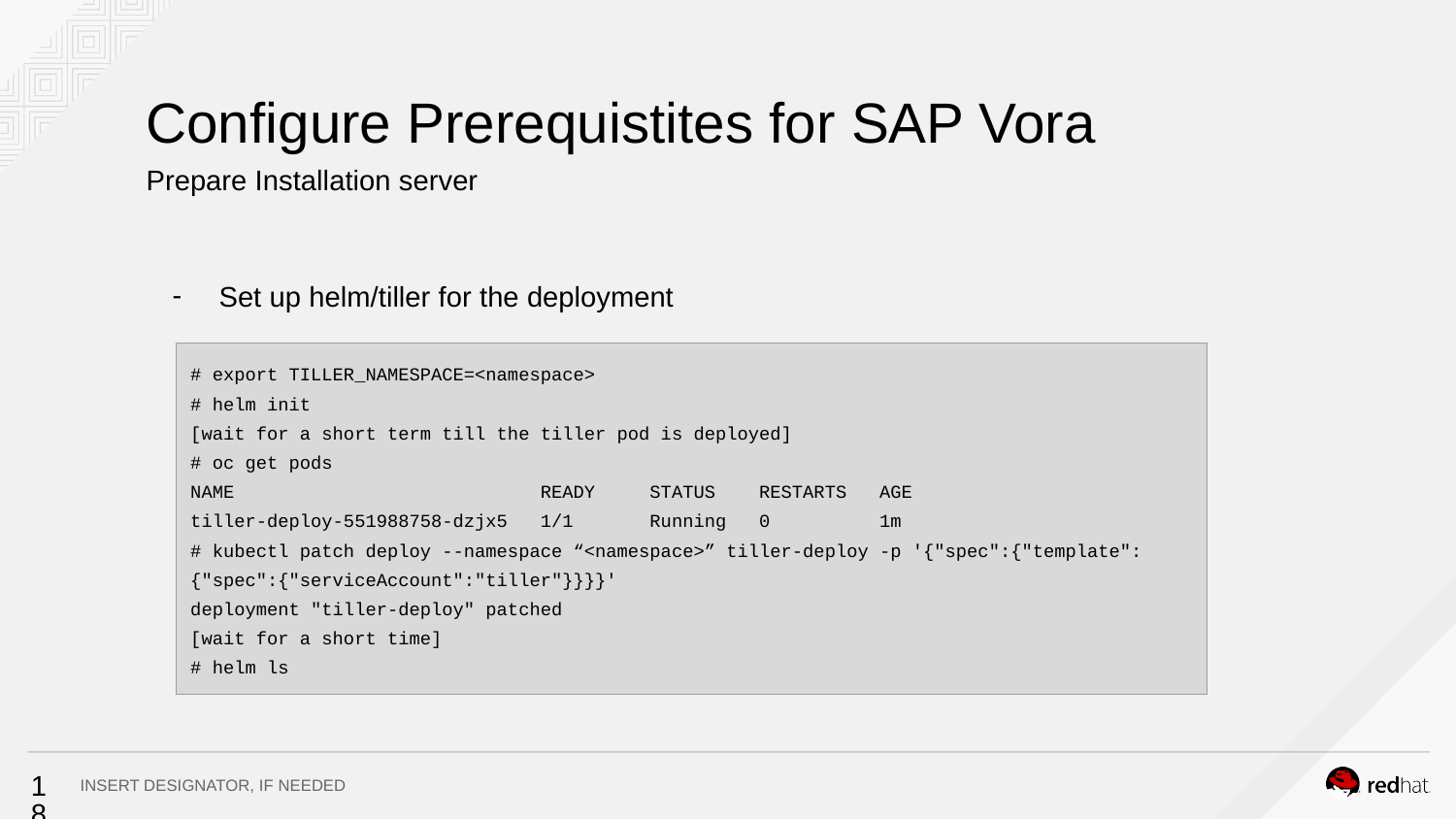

# Configure Prerequistites for SAP Vora
Prepare Installation server
Set up helm/tiller for the deployment

| # export TILLER\_NAMESPACE=<namespace> # helm init [wait for a short term till the tiller pod is deployed] # oc get pods NAME READY STATUS RESTARTS AGE tiller-deploy-551988758-dzjx5 1/1 Running 0 1m # kubectl patch deploy --namespace “<namespace>” tiller-deploy -p '{"spec":{"template":{"spec":{"serviceAccount":"tiller"}}}}' deployment "tiller-deploy" patched [wait for a short time] # helm ls |
| --- |
18